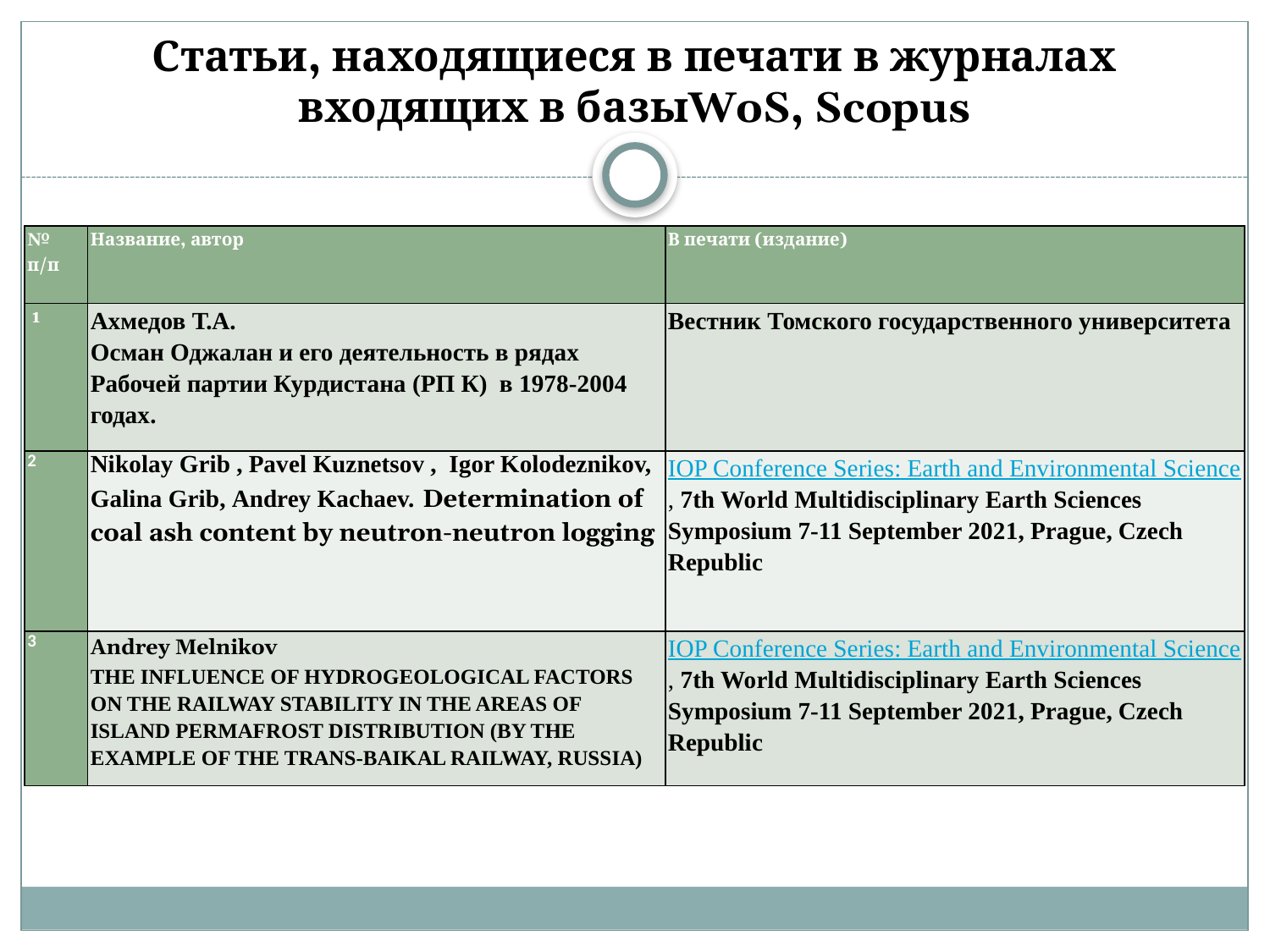

# Статьи, находящиеся в печати в журналах входящих в базыWoS, Scopus
| № п/п | Название, автор | В печати (издание) |
| --- | --- | --- |
| 1 | Ахмедов Т.А. Осман Оджалан и его деятельность в рядах Рабочей партии Курдистана (РП К) в 1978-2004 годах. | Вестник Томского государственного университета |
| 2 | Nikolay Grib , Pavel Kuznetsov , Igor Kolodeznikov, Galina Grib, Andrey Kachaev. Determination of coal ash content by neutron-neutron logging | IOP Conference Series: Earth and Environmental Science, 7th World Multidisciplinary Earth Sciences Symposium 7-11 September 2021, Prague, Czech Republic |
| 3 | Andrey Melnikov THE INFLUENCE OF HYDROGEOLOGICAL FACTORS ON THE RAILWAY STABILITY IN THE AREAS OF ISLAND PERMAFROST DISTRIBUTION (BY THE EXAMPLE OF THE TRANS-BAIKAL RAILWAY, RUSSIA) | IOP Conference Series: Earth and Environmental Science, 7th World Multidisciplinary Earth Sciences Symposium 7-11 September 2021, Prague, Czech Republic |